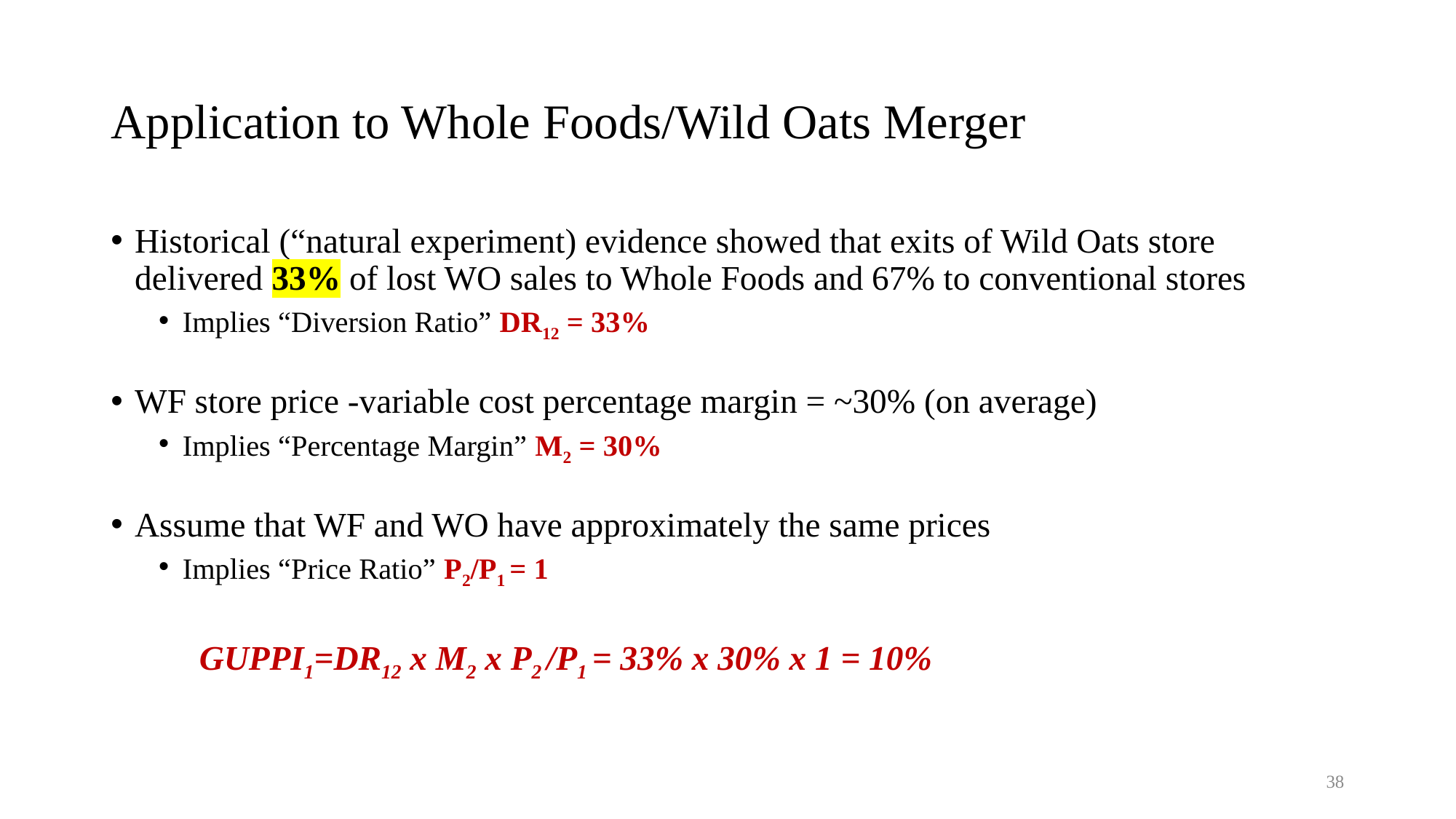

# Application to Whole Foods/Wild Oats Merger
Historical (“natural experiment) evidence showed that exits of Wild Oats store delivered 33% of lost WO sales to Whole Foods and 67% to conventional stores
Implies “Diversion Ratio” DR12 = 33%
WF store price -variable cost percentage margin = ~30% (on average)
Implies “Percentage Margin” M2 = 30%
Assume that WF and WO have approximately the same prices
Implies “Price Ratio” P2/P1 = 1

	GUPPI1=DR12 x M2 x P2 /P1 = 33% x 30% x 1 = 10%

38